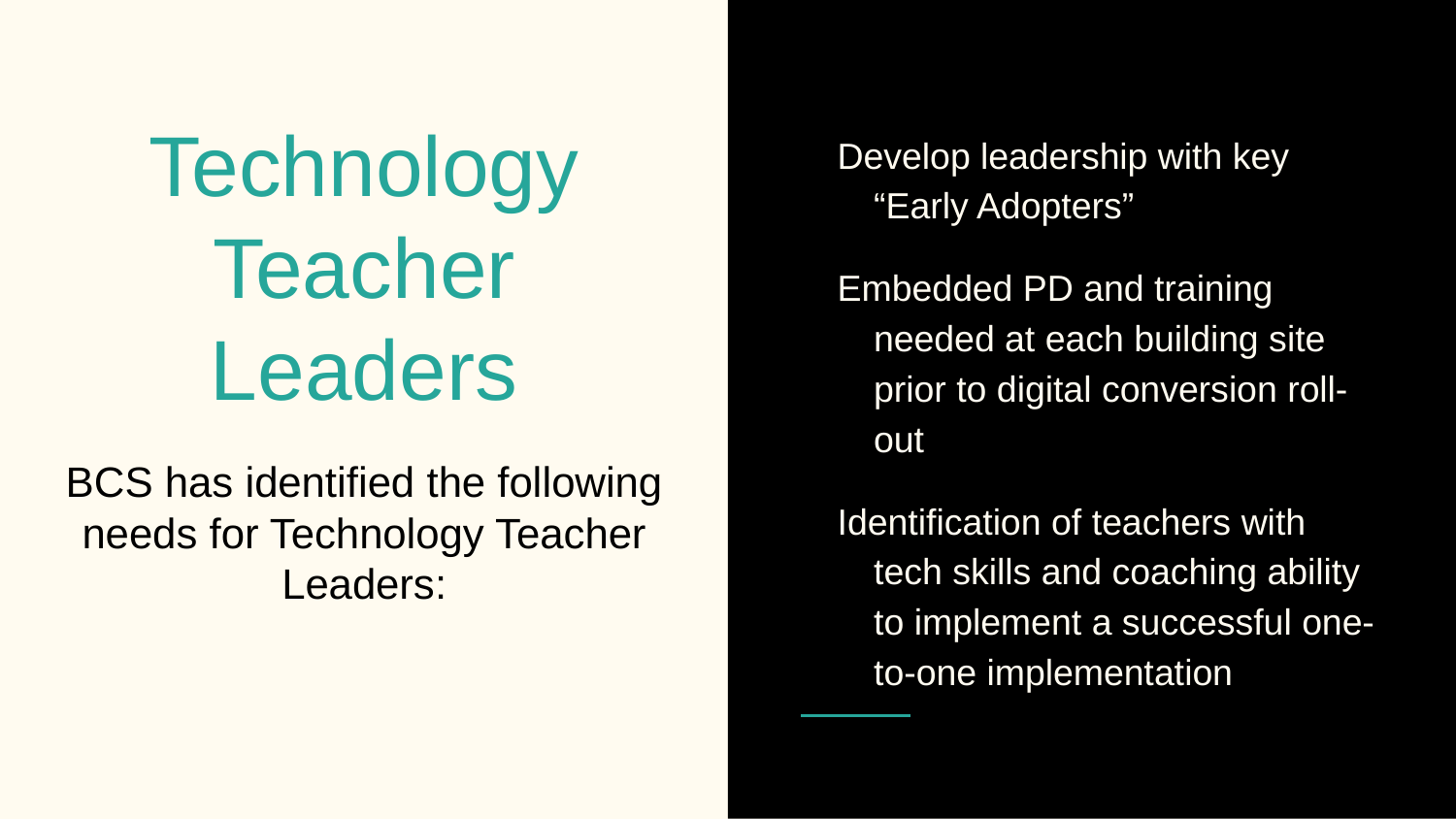

Develop leadership with key “Early Adopters”
Embedded PD and training needed at each building site prior to digital conversion roll-out
Identification of teachers with tech skills and coaching ability to implement a successful one-to-one implementation
# Technology Teacher Leaders
BCS has identified the following needs for Technology Teacher Leaders: